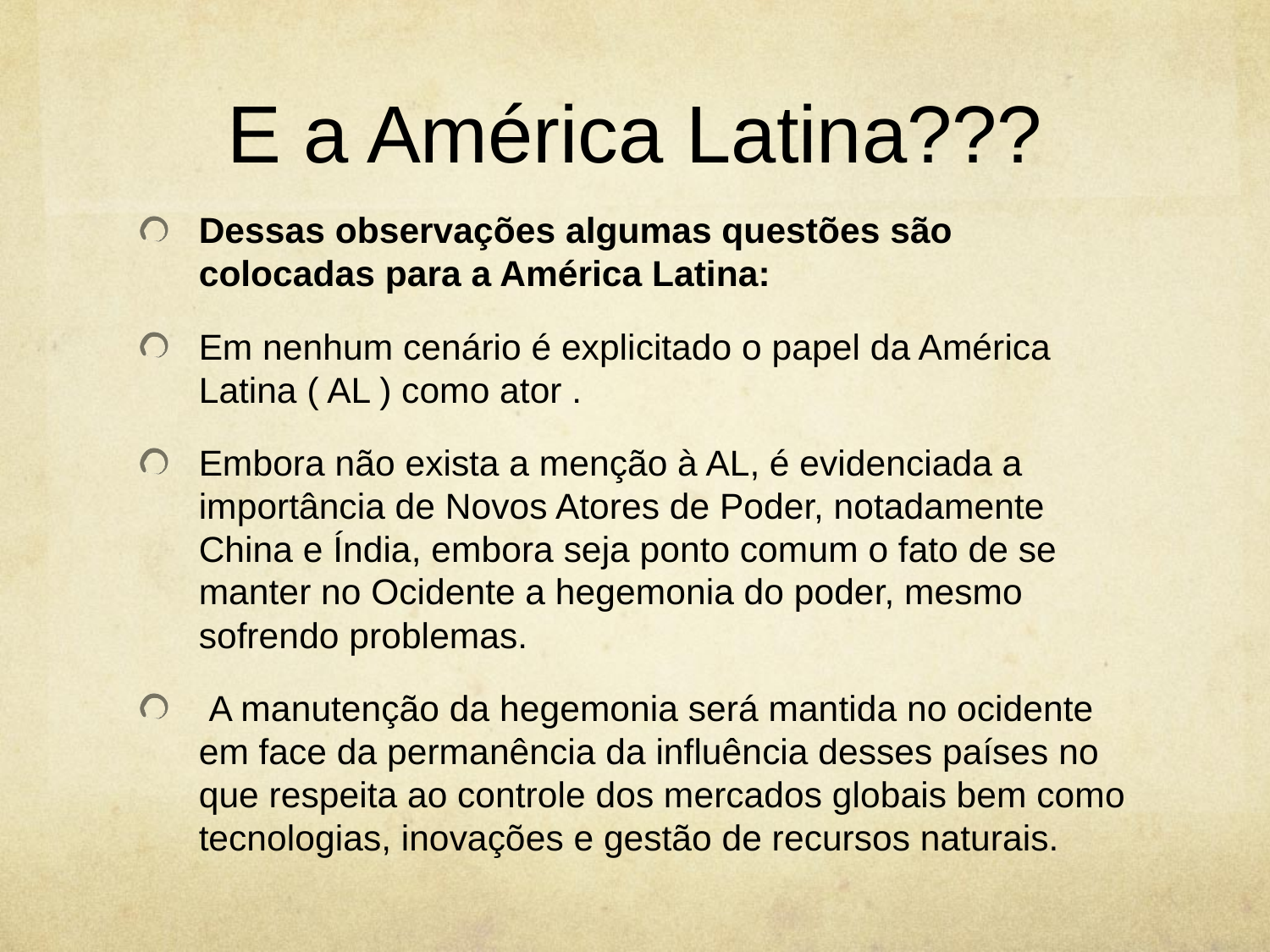

# E a América Latina???
Dessas observações algumas questões são colocadas para a América Latina:
Em nenhum cenário é explicitado o papel da América Latina ( AL ) como ator .
Embora não exista a menção à AL, é evidenciada a importância de Novos Atores de Poder, notadamente China e Índia, embora seja ponto comum o fato de se manter no Ocidente a hegemonia do poder, mesmo sofrendo problemas.
 A manutenção da hegemonia será mantida no ocidente em face da permanência da influência desses países no que respeita ao controle dos mercados globais bem como tecnologias, inovações e gestão de recursos naturais.